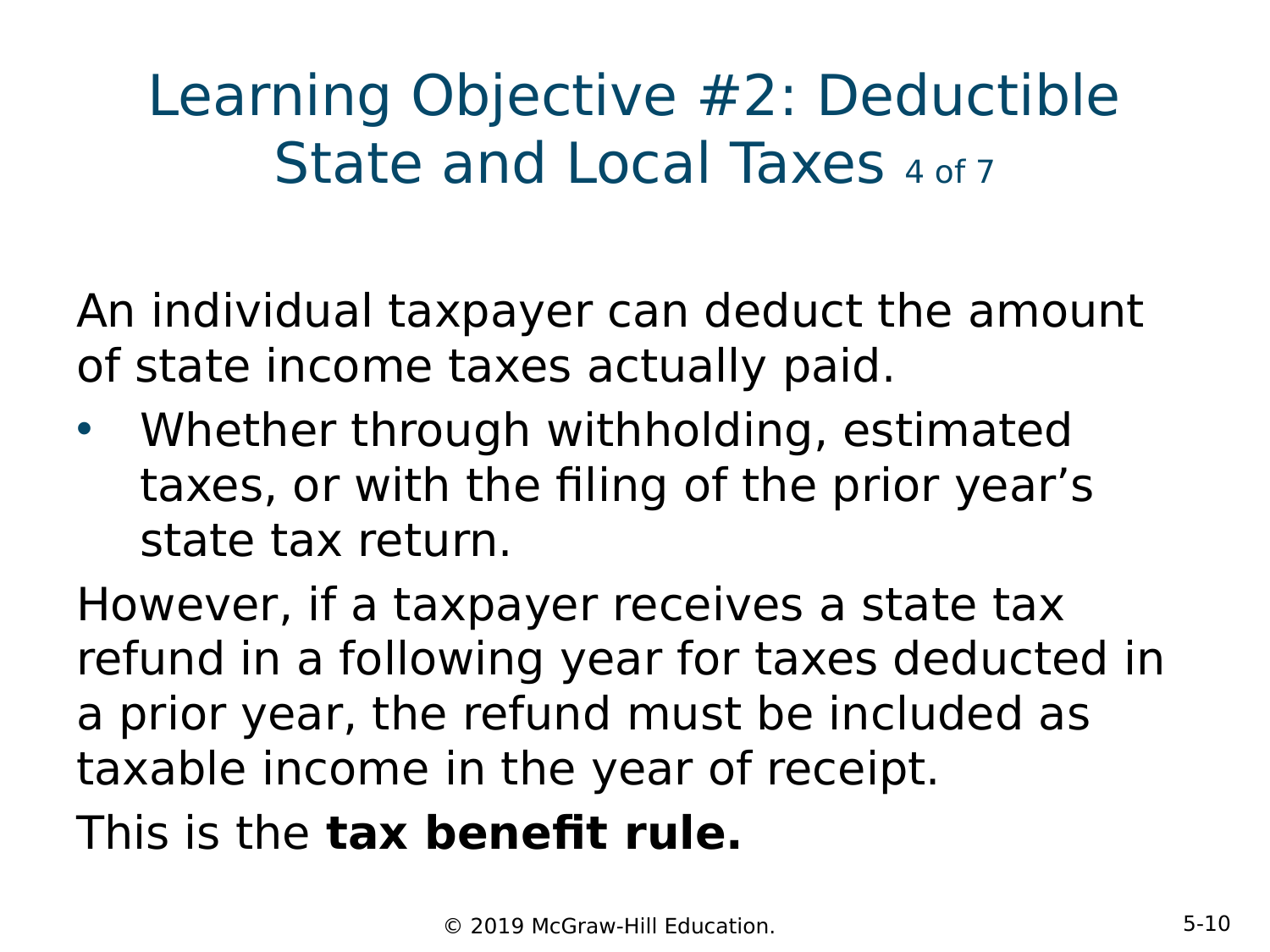

# Learning Objective #2: Deductible State and Local Taxes 4 of 7
An individual taxpayer can deduct the amount of state income taxes actually paid.
Whether through withholding, estimated taxes, or with the filing of the prior year’s state tax return.
However, if a taxpayer receives a state tax refund in a following year for taxes deducted in a prior year, the refund must be included as taxable income in the year of receipt.
This is the tax benefit rule.